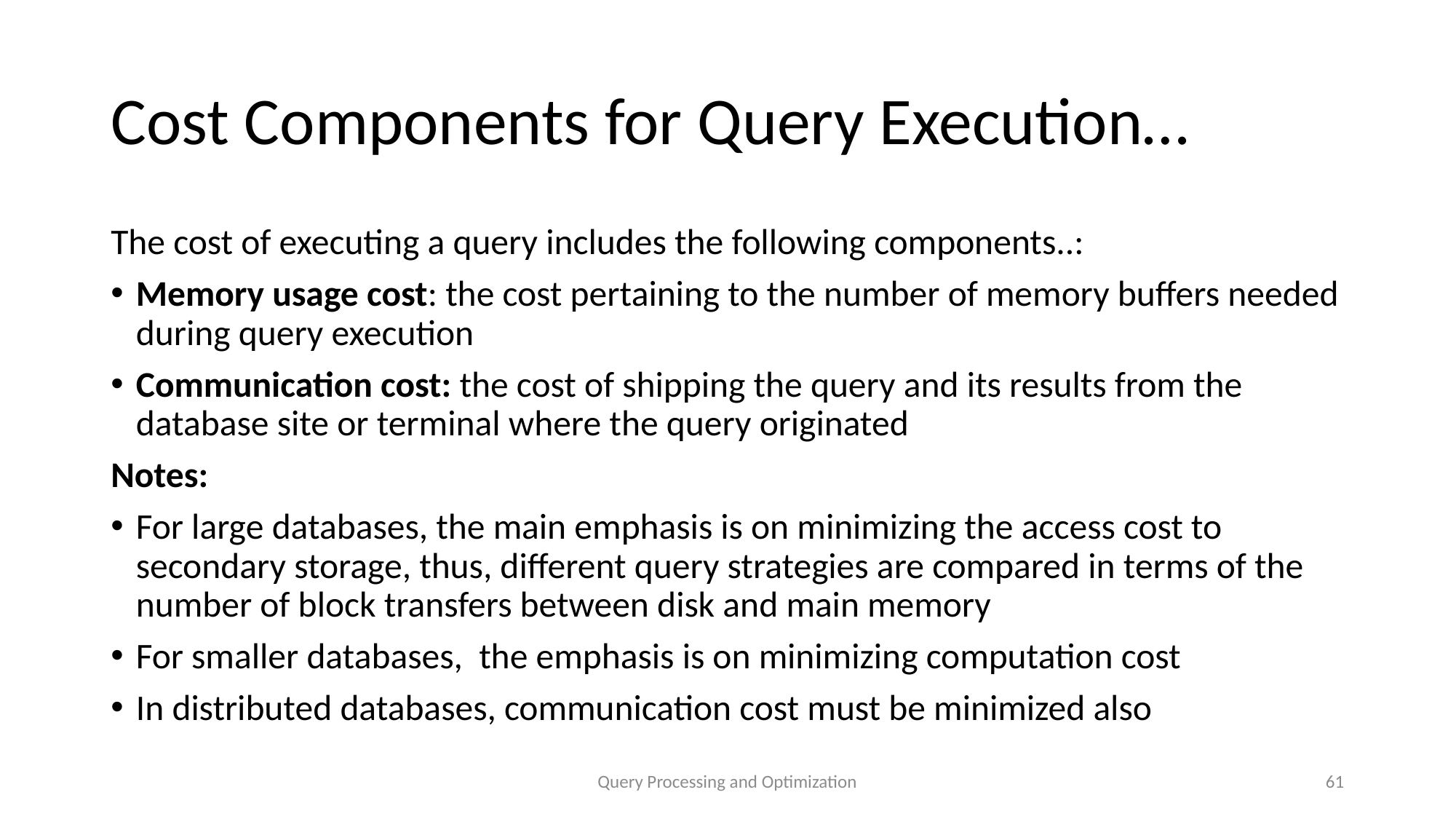

# Cost Components for Query Execution…
The cost of executing a query includes the following components..:
Memory usage cost: the cost pertaining to the number of memory buffers needed during query execution
Communication cost: the cost of shipping the query and its results from the database site or terminal where the query originated
Notes:
For large databases, the main emphasis is on minimizing the access cost to secondary storage, thus, different query strategies are compared in terms of the number of block transfers between disk and main memory
For smaller databases,  the emphasis is on minimizing computation cost
In distributed databases, communication cost must be minimized also

Query Processing and Optimization
61